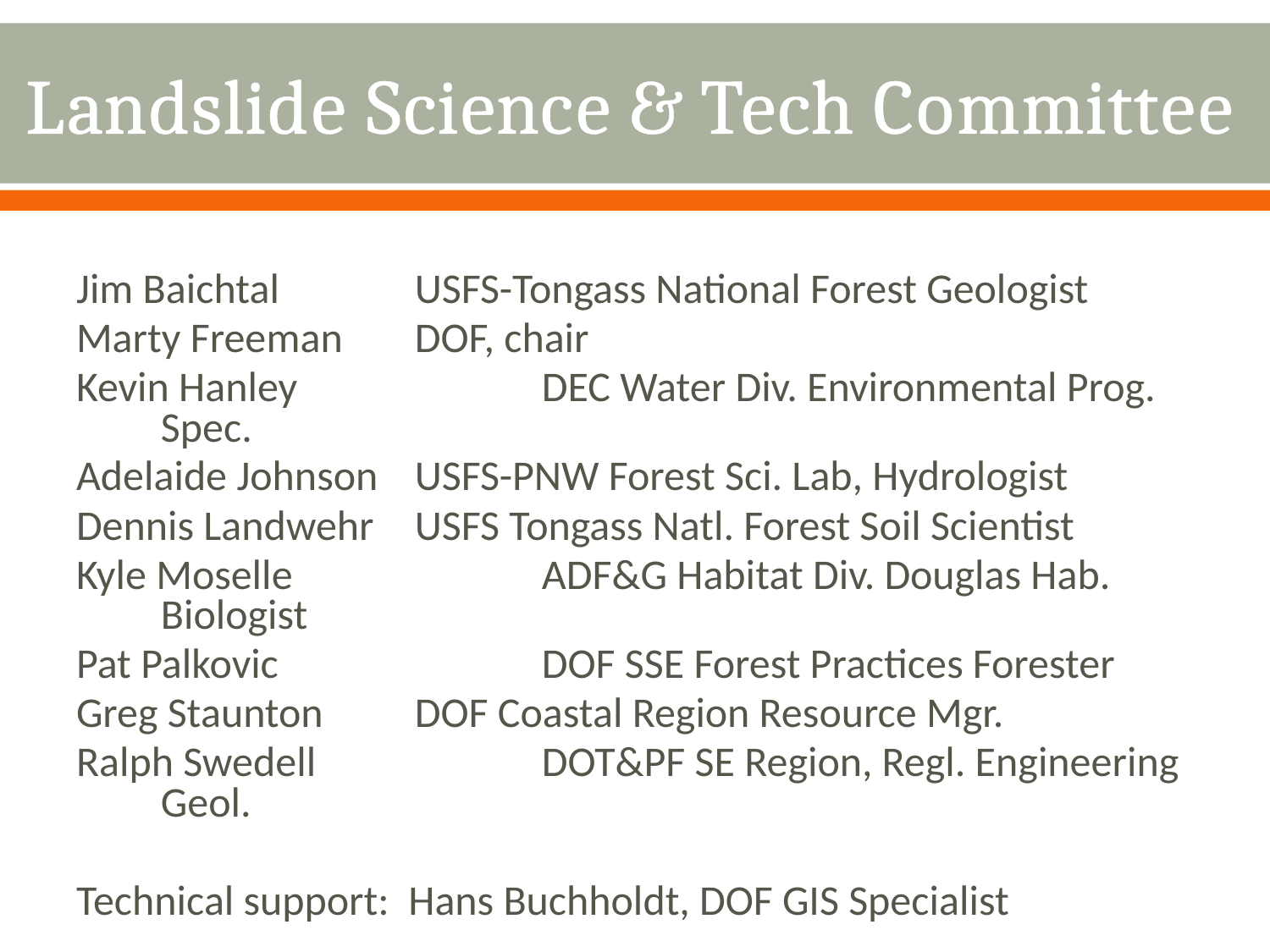

# Landslide Science & Tech Committee
Jim Baichtal		USFS-Tongass National Forest Geologist
Marty Freeman	DOF, chair
Kevin Hanley 		DEC Water Div. Environmental Prog. Spec.
Adelaide Johnson	USFS-PNW Forest Sci. Lab, Hydrologist
Dennis Landwehr 	USFS Tongass Natl. Forest Soil Scientist
Kyle Moselle 		ADF&G Habitat Div. Douglas Hab. Biologist
Pat Palkovic 		DOF SSE Forest Practices Forester
Greg Staunton 	DOF Coastal Region Resource Mgr.
Ralph Swedell		DOT&PF SE Region, Regl. Engineering Geol.

Technical support:  Hans Buchholdt, DOF GIS Specialist